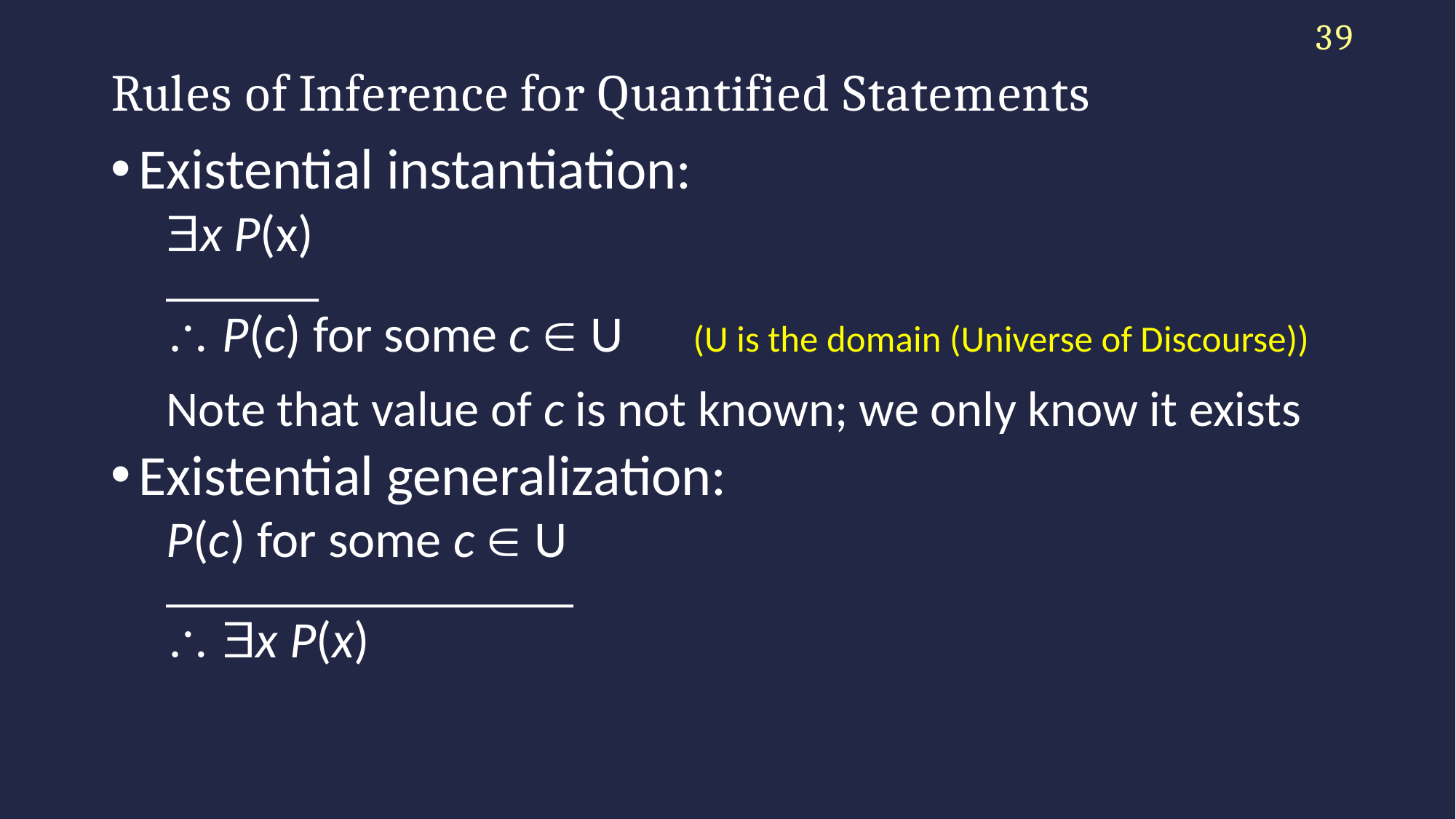

39
# Rules of Inference for Quantified Statements
Existential instantiation:
∃x P(x)
______
∴ P(c) for some c ∈ U      (U is the domain (Universe of Discourse))
Note that value of c is not known; we only know it exists
Existential generalization:
P(c) for some c ∈ U
________________
∴ ∃x P(x)